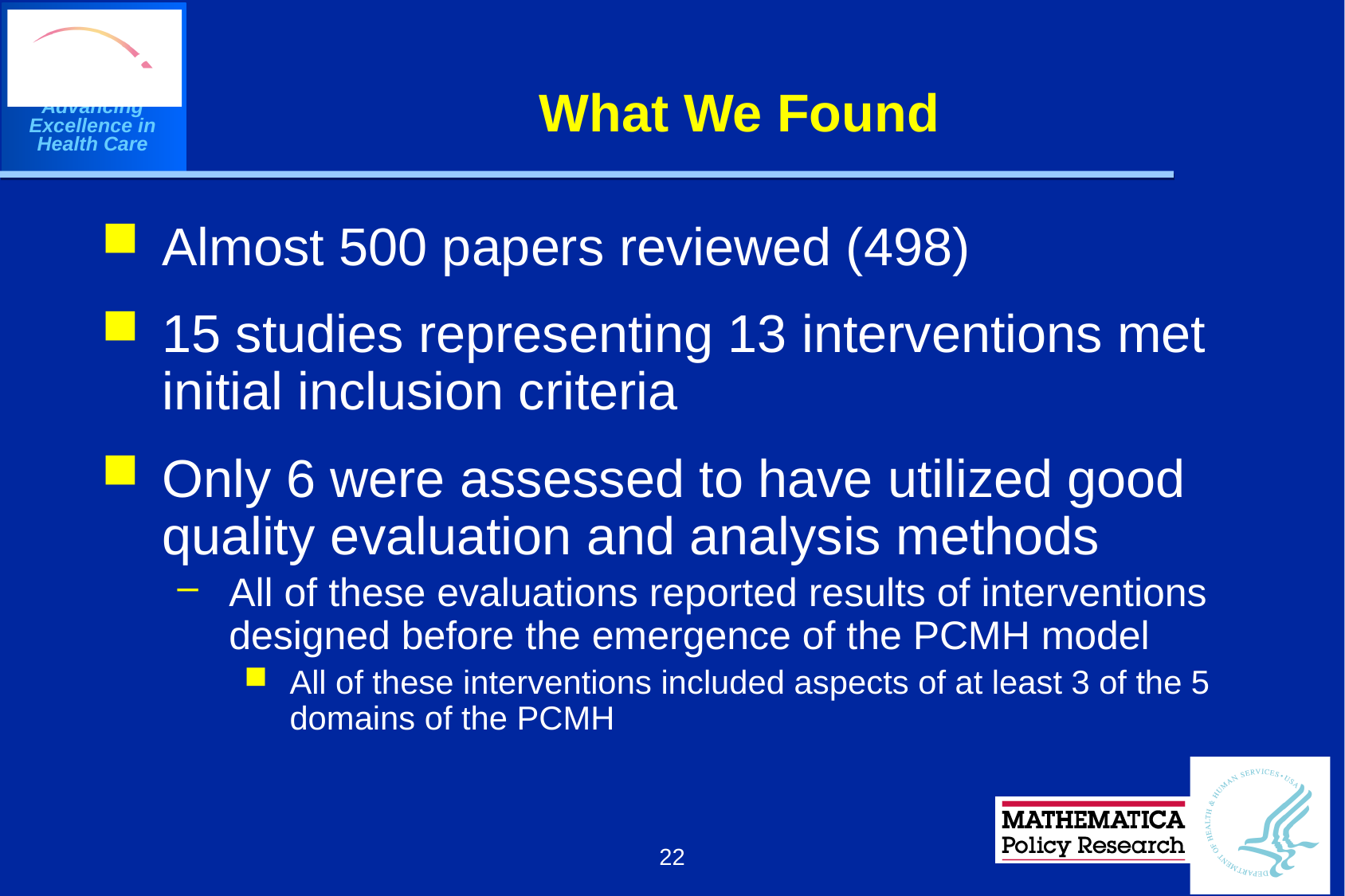

# What We Found
Almost 500 papers reviewed (498)
15 studies representing 13 interventions met initial inclusion criteria
Only 6 were assessed to have utilized good quality evaluation and analysis methods
All of these evaluations reported results of interventions designed before the emergence of the PCMH model
All of these interventions included aspects of at least 3 of the 5 domains of the PCMH
22